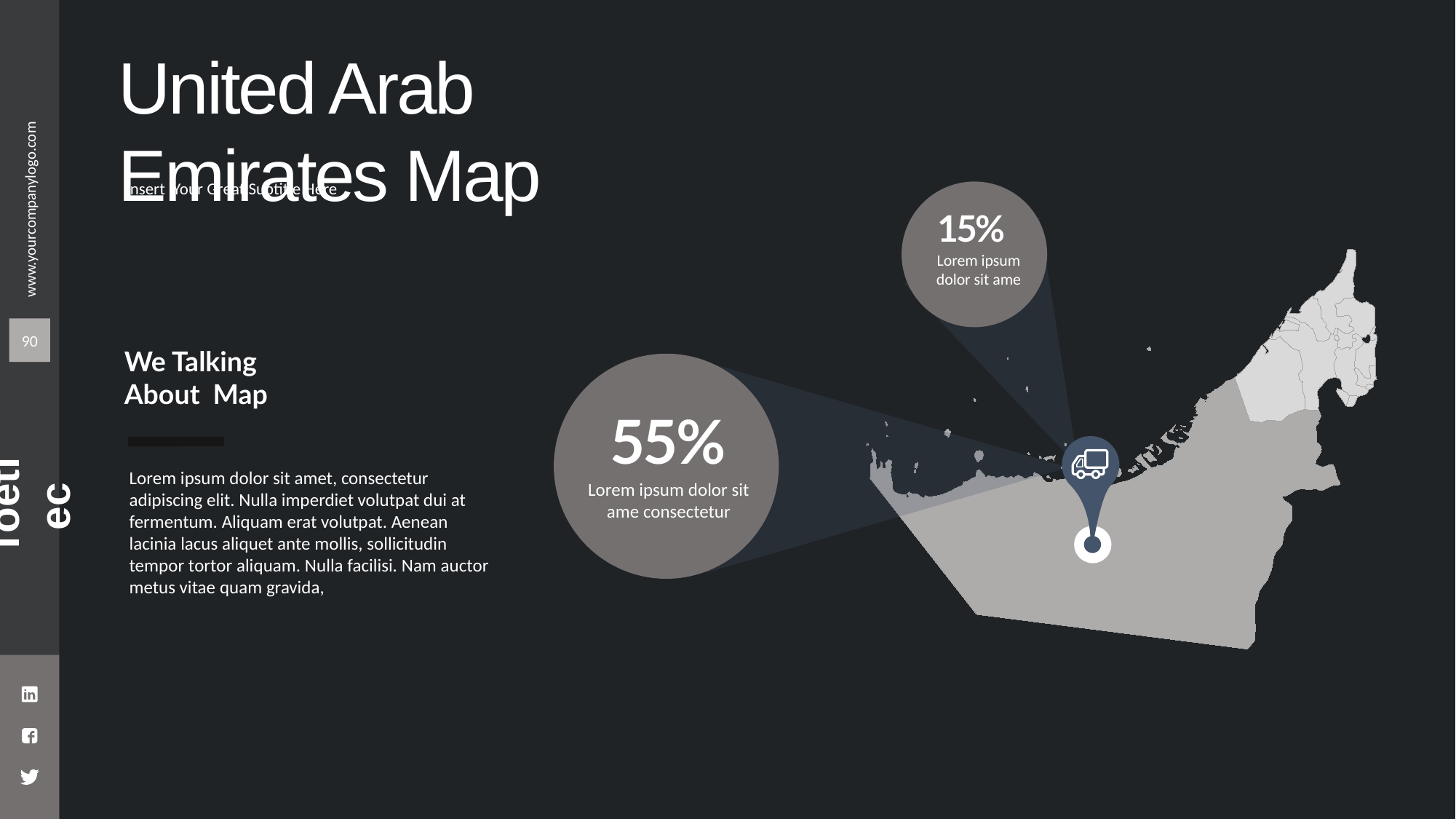

United Arab Emirates Map
Insert  Your Great Subtitle Here

15%

Lorem ipsum dolor sit ame

90
We Talking About  Map

55%

Lorem ipsum dolor sit amet, consectetur adipiscing elit. Nulla imperdiet volutpat dui at fermentum. Aliquam erat volutpat. Aenean lacinia lacus aliquet ante mollis, sollicitudin tempor tortor aliquam. Nulla facilisi. Nam auctor metus vitae quam gravida,
Lorem ipsum dolor sit ame consectetur